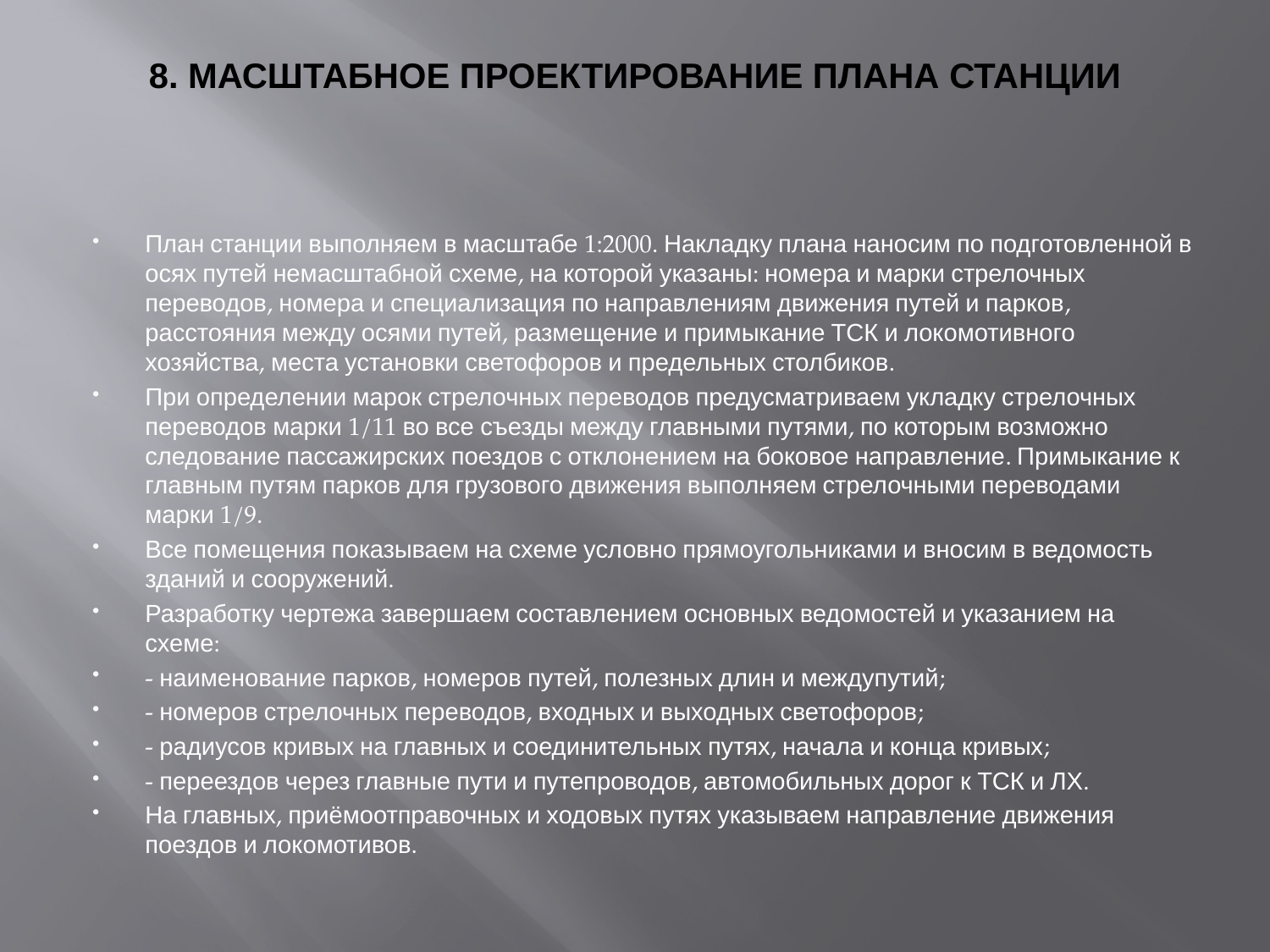

# 8. МАСШТАБНОЕ ПРОЕКТИРОВАНИЕ ПЛАНА СТАНЦИИ
План станции выполняем в масштабе 1:2000. Накладку плана наносим по подготовленной в осях путей немасштабной схеме, на которой указаны: номера и марки стрелочных переводов, номера и специализация по направлениям движения путей и парков, расстояния между осями путей, размещение и примыкание ТСК и локомотивного хозяйства, места установки светофоров и предельных столбиков.
При определении марок стрелочных переводов предусматриваем укладку стрелочных переводов марки 1/11 во все съезды между главными путями, по которым возможно следование пассажирских поездов с отклонением на боковое направление. Примыкание к главным путям парков для грузового движения выполняем стрелочными переводами марки 1/9.
Все помещения показываем на схеме условно прямоугольниками и вносим в ведомость зданий и сооружений.
Разработку чертежа завершаем составлением основных ведомостей и указанием на схеме:
- наименование парков, номеров путей, полезных длин и междупутий;
- номеров стрелочных переводов, входных и выходных светофоров;
- радиусов кривых на главных и соединительных путях, начала и конца кривых;
- переездов через главные пути и путепроводов, автомобильных дорог к ТСК и ЛХ.
На главных, приёмоотправочных и ходовых путях указываем направление движения поездов и локомотивов.